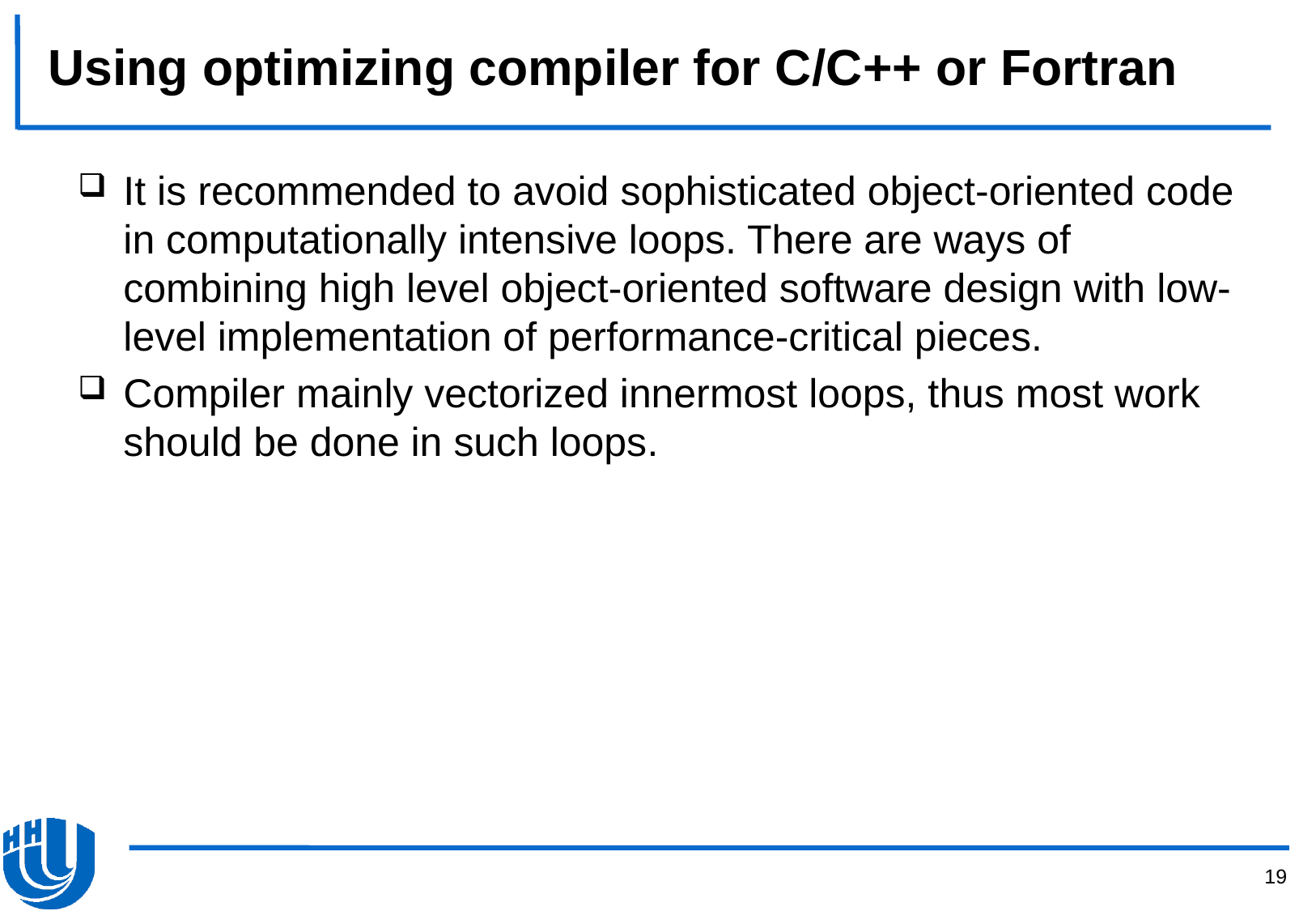

# Using optimizing compiler for C/C++ or Fortran
It is recommended to avoid sophisticated object-oriented code in computationally intensive loops. There are ways of combining high level object-oriented software design with low-level implementation of performance-critical pieces.
Compiler mainly vectorized innermost loops, thus most work should be done in such loops.